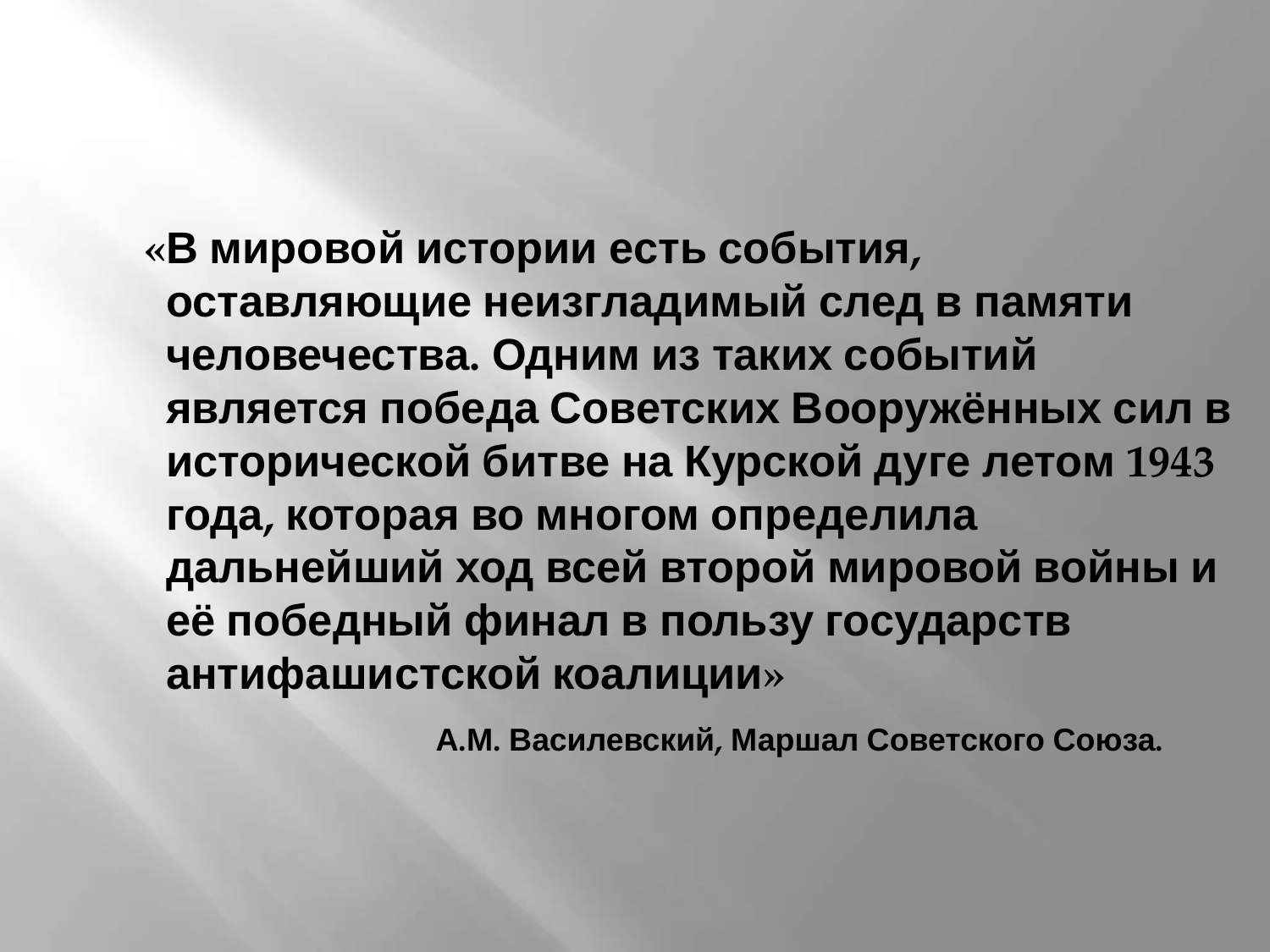

#

   «В мировой истории есть события, оставляющие неизгладимый след в памяти человечества. Одним из таких событий является победа Советских Вооружённых сил в исторической битве на Курской дуге летом 1943 года, которая во многом определила дальнейший ход всей второй мировой войны и её победный финал в пользу государств антифашистской коалиции»
                             А.М. Василевский, Маршал Советского Союза.